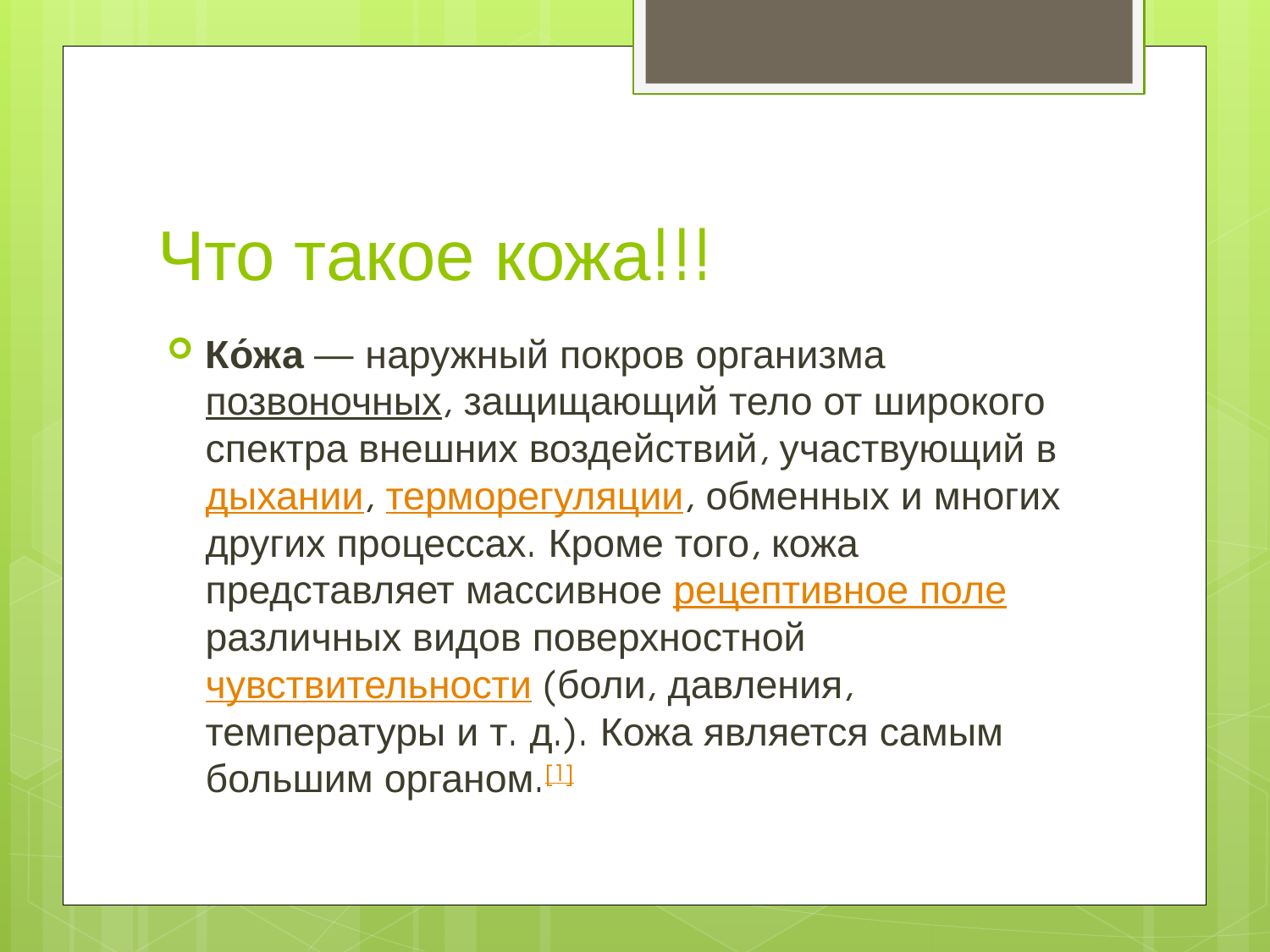

# Что такое кожа!!!
Ко́жа — наружный покров организма позвоночных, защищающий тело от широкого спектра внешних воздействий, участвующий в дыхании, терморегуляции, обменных и многих других процессах. Кроме того, кожа представляет массивное рецептивное поле различных видов поверхностной чувствительности (боли, давления, температуры и т. д.). Кожа является самым большим органом.[1]